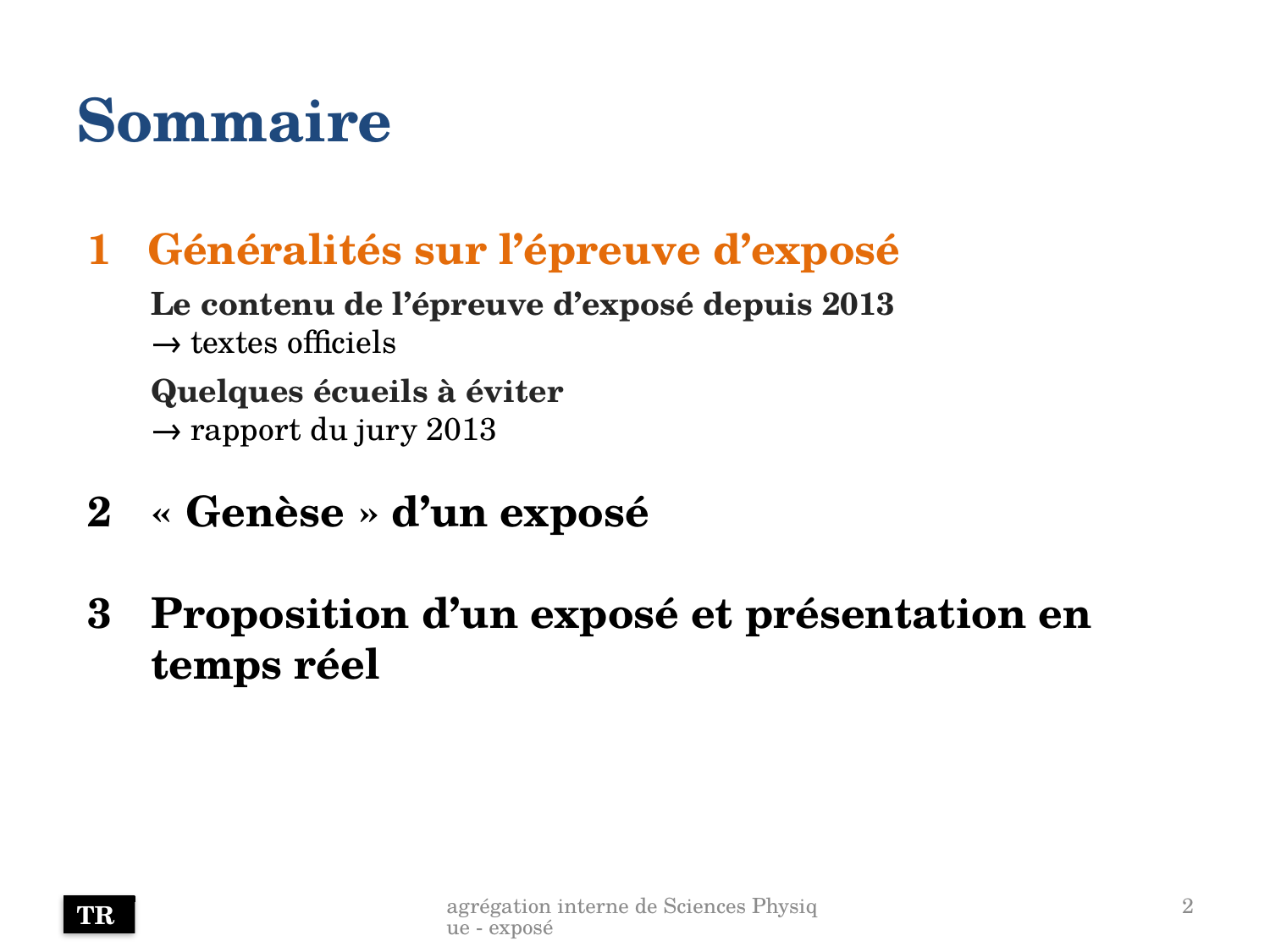

# Sommaire
1   Généralités sur l’épreuve d’exposé
Le contenu de l’épreuve d’exposé depuis 2013
textes officiels
Quelques écueils à éviter
rapport du jury 2013

« Genèse » d’un exposé

Proposition d’un exposé et présentation en temps réel
agrégation interne de Sciences Physique - exposé
2
TR